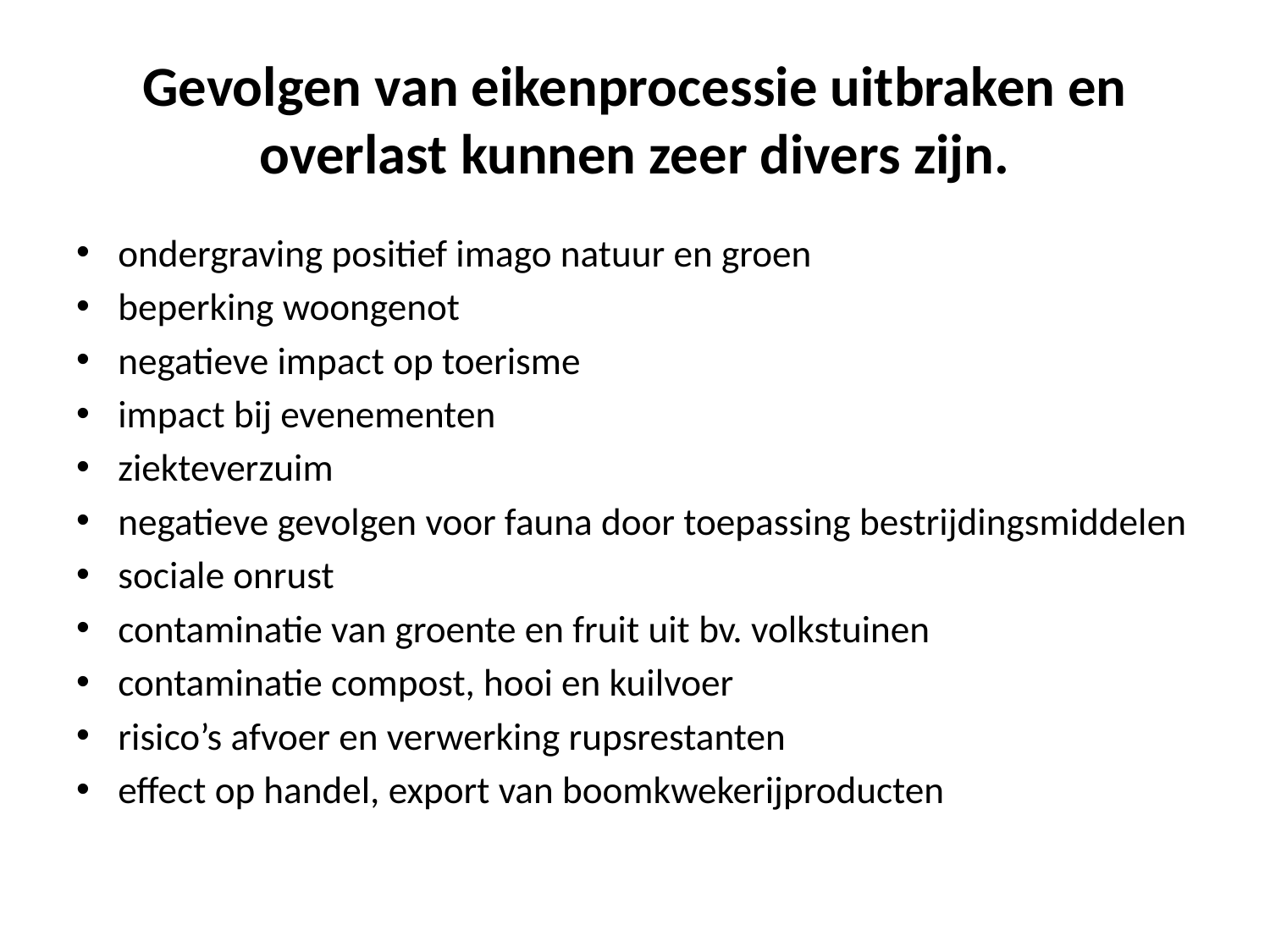

# Gevolgen van eikenprocessie uitbraken en overlast kunnen zeer divers zijn.
ondergraving positief imago natuur en groen
beperking woongenot
negatieve impact op toerisme
impact bij evenementen
ziekteverzuim
negatieve gevolgen voor fauna door toepassing bestrijdingsmiddelen
sociale onrust
contaminatie van groente en fruit uit bv. volkstuinen
contaminatie compost, hooi en kuilvoer
risico’s afvoer en verwerking rupsrestanten
effect op handel, export van boomkwekerijproducten